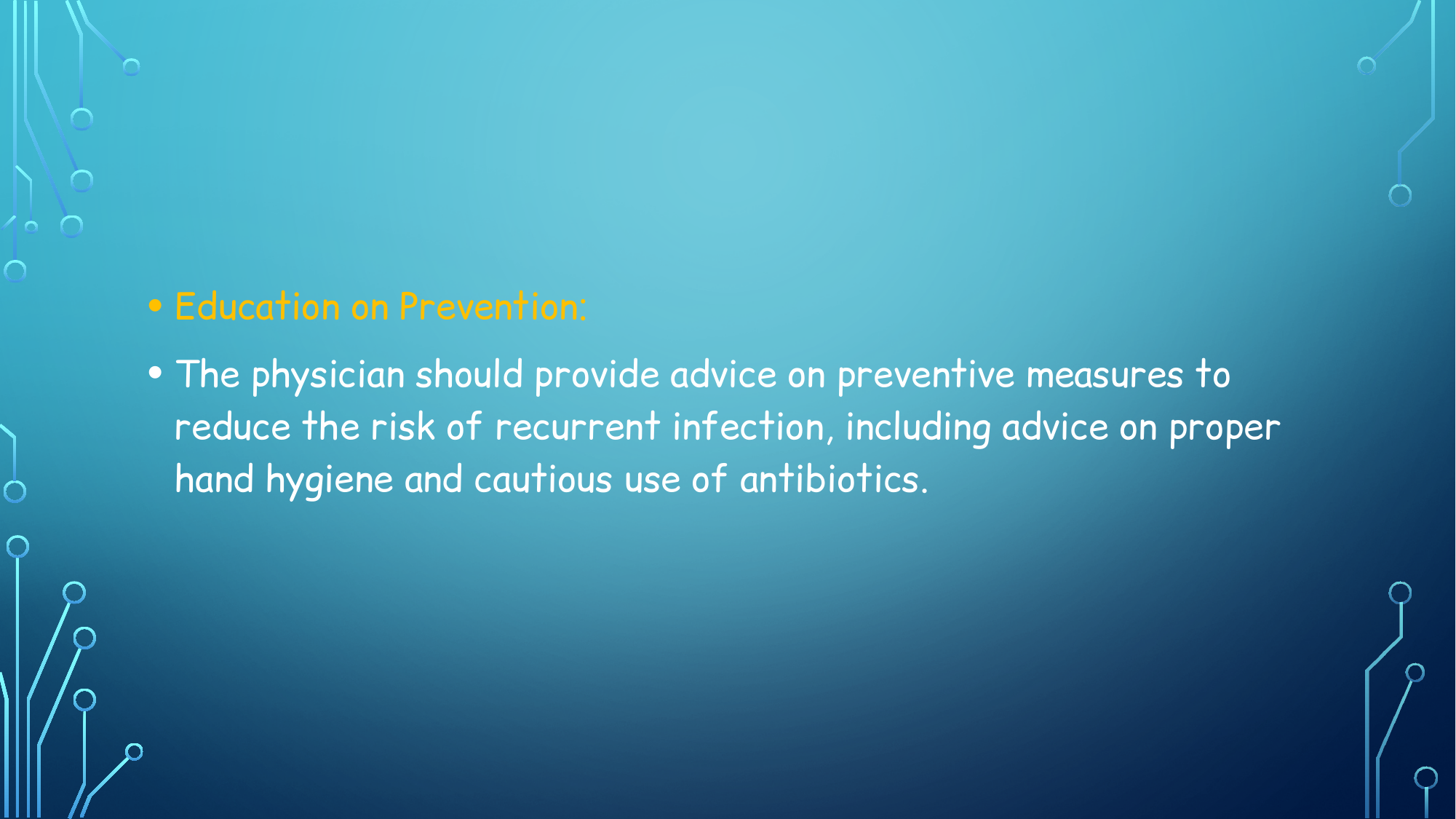

Education on Prevention:
The physician should provide advice on preventive measures to reduce the risk of recurrent infection, including advice on proper hand hygiene and cautious use of antibiotics.